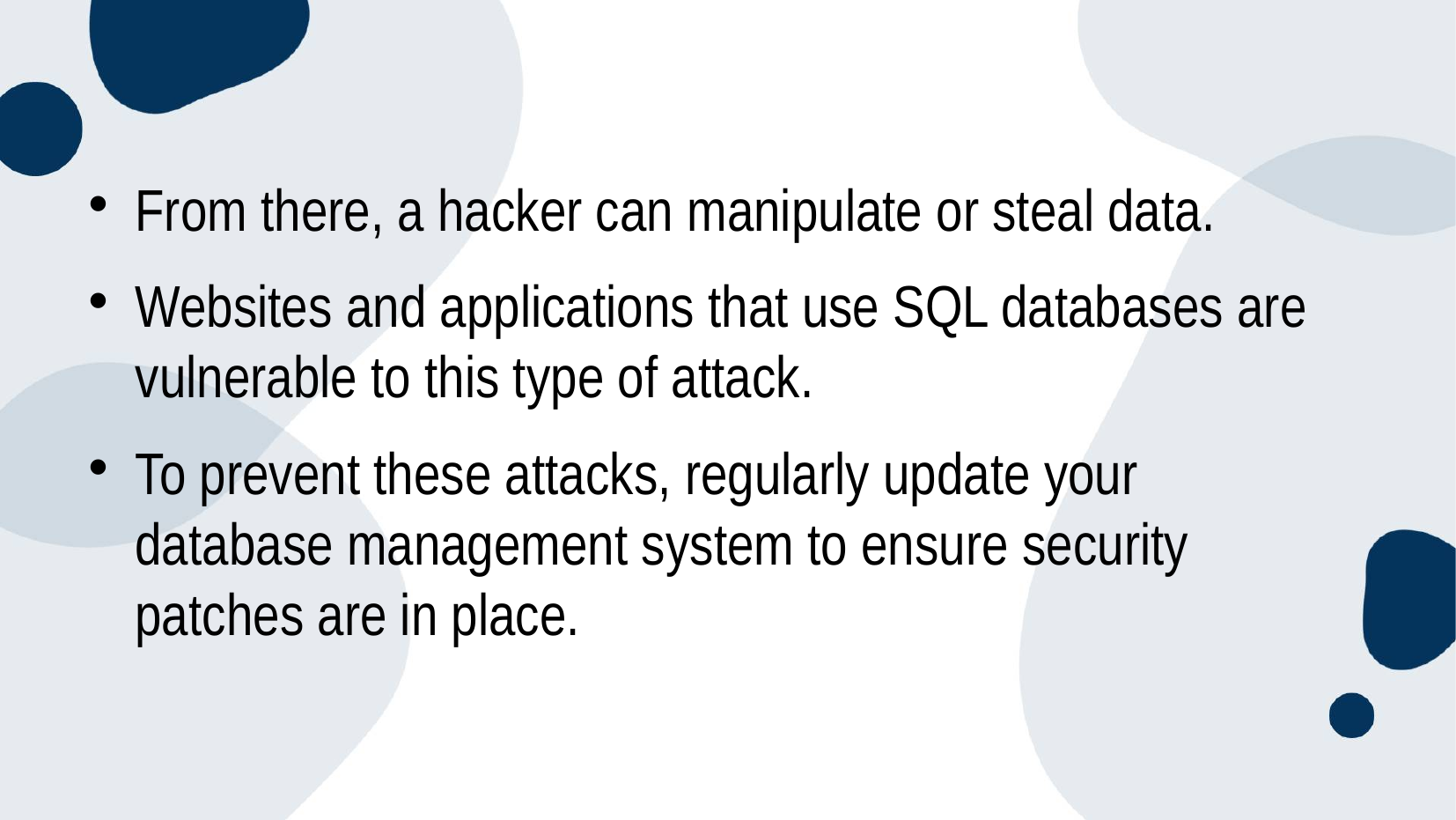

#
From there, a hacker can manipulate or steal data.
Websites and applications that use SQL databases are vulnerable to this type of attack.
To prevent these attacks, regularly update your    database management system to ensure security  patches are in place.